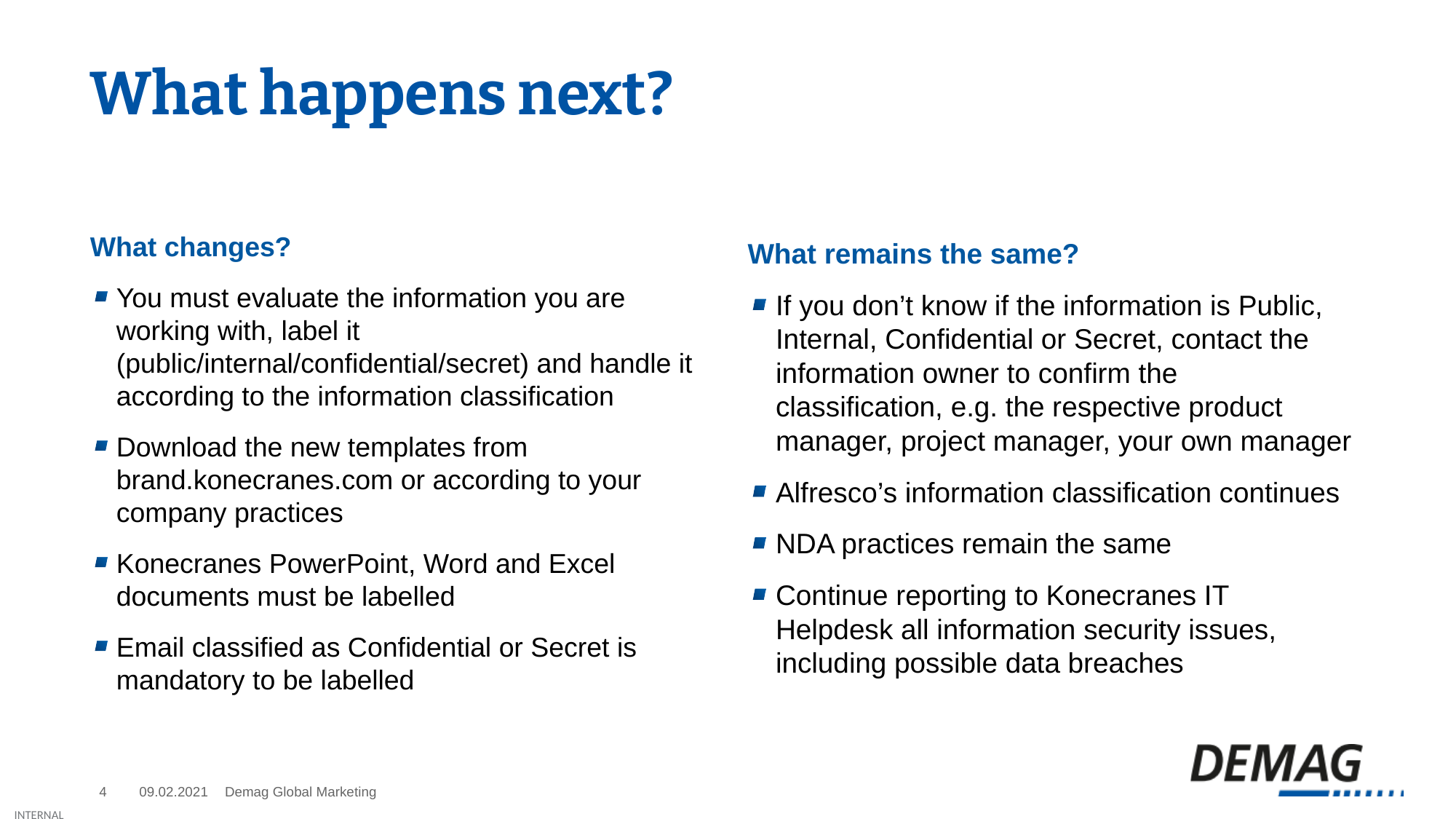

# What happens next?
What changes?
You must evaluate the information you are working with, label it (public/internal/confidential/secret) and handle it according to the information classification
Download the new templates from brand.konecranes.com or according to your company practices
Konecranes PowerPoint, Word and Excel documents must be labelled
Email classified as Confidential or Secret is mandatory to be labelled
What remains the same?
If you don’t know if the information is Public, Internal, Confidential or Secret, contact the information owner to confirm the classification, e.g. the respective product manager, project manager, your own manager
Alfresco’s information classification continues
NDA practices remain the same
Continue reporting to Konecranes IT Helpdesk all information security issues, including possible data breaches

4
09.02.2021
Demag Global Marketing